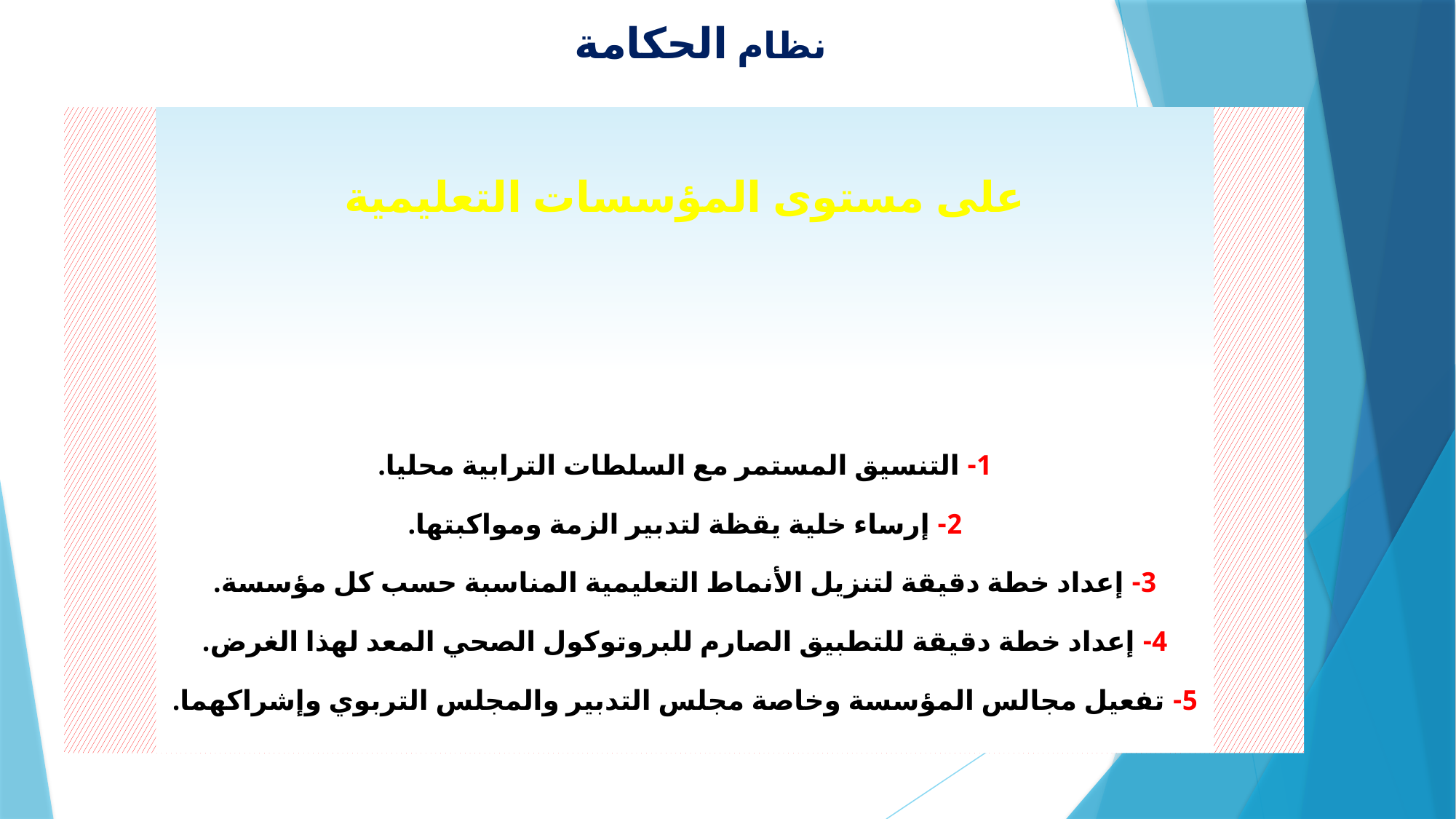

# نظام الحكامة
على مستوى المؤسسات التعليمية

1- التنسيق المستمر مع السلطات الترابية محليا.
2- إرساء خلية يقظة لتدبير الزمة ومواكبتها.
3- إعداد خطة دقيقة لتنزيل الأنماط التعليمية المناسبة حسب كل مؤسسة.
4- إعداد خطة دقيقة للتطبيق الصارم للبروتوكول الصحي المعد لهذا الغرض.
5- تفعيل مجالس المؤسسة وخاصة مجلس التدبير والمجلس التربوي وإشراكهما.